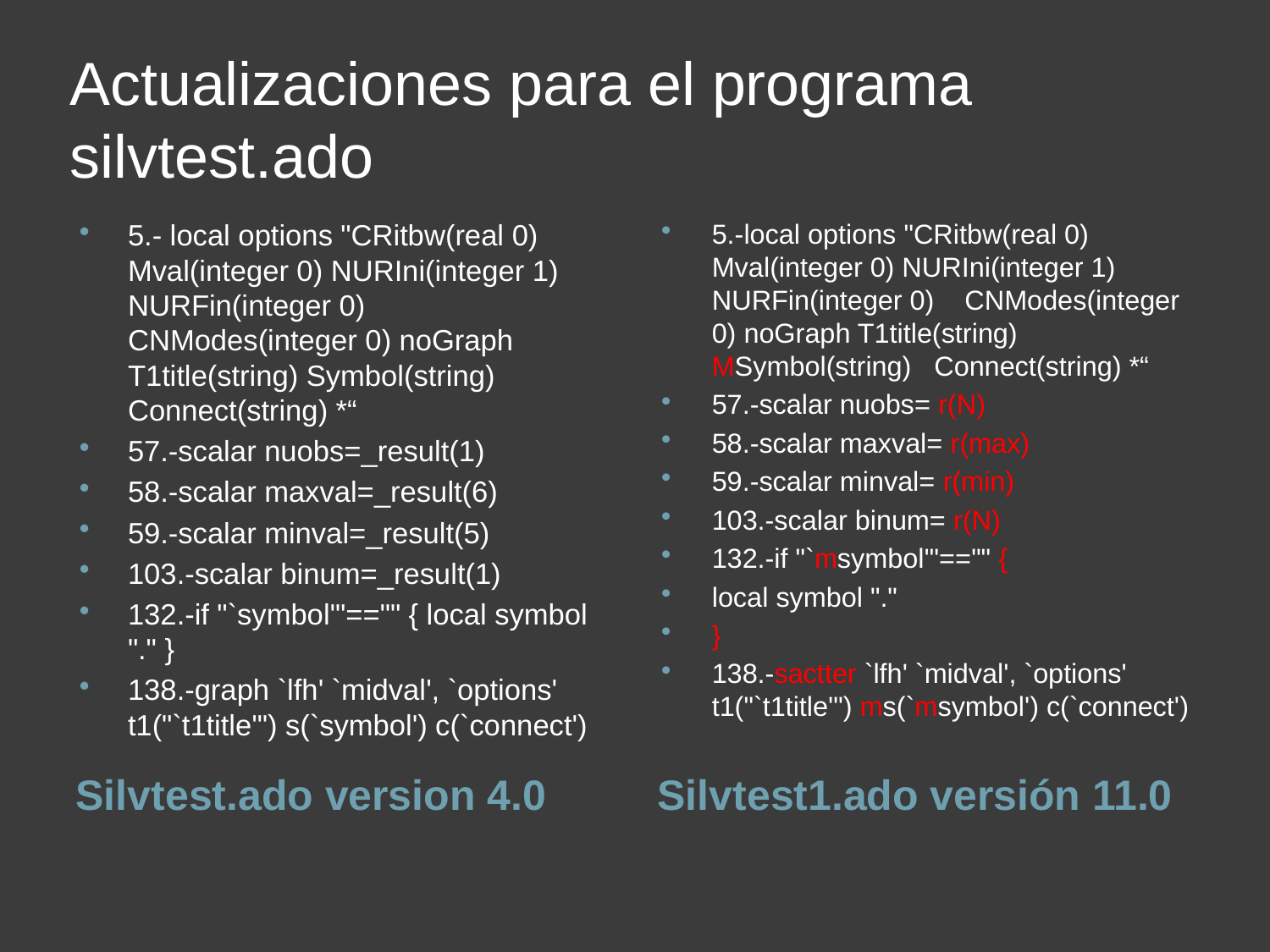

# Actualizaciones para el programa silvtest.ado
5.- local options "CRitbw(real 0) Mval(integer 0) NURIni(integer 1) NURFin(integer 0)    CNModes(integer 0) noGraph T1title(string) Symbol(string)   Connect(string) *“
57.-scalar nuobs=_result(1)
58.-scalar maxval=_result(6)
59.-scalar minval=_result(5)
103.-scalar binum=_result(1)
132.-if "`symbol'"=="" { local symbol "." }
138.-graph `lfh' `midval', `options' t1("`t1title'") s(`symbol') c(`connect')

5.-local options "CRitbw(real 0) Mval(integer 0) NURIni(integer 1) NURFin(integer 0)    CNModes(integer 0) noGraph T1title(string) MSymbol(string)   Connect(string) *“
57.-scalar nuobs= r(N)
58.-scalar maxval= r(max)
59.-scalar minval= r(min)
103.-scalar binum= r(N)
132.-if "`msymbol'"=="" {
local symbol "."
}
138.-sactter `lfh' `midval', `options' t1("`t1title'") ms(`msymbol') c(`connect')

Silvtest.ado version 4.0
Silvtest1.ado versión 11.0